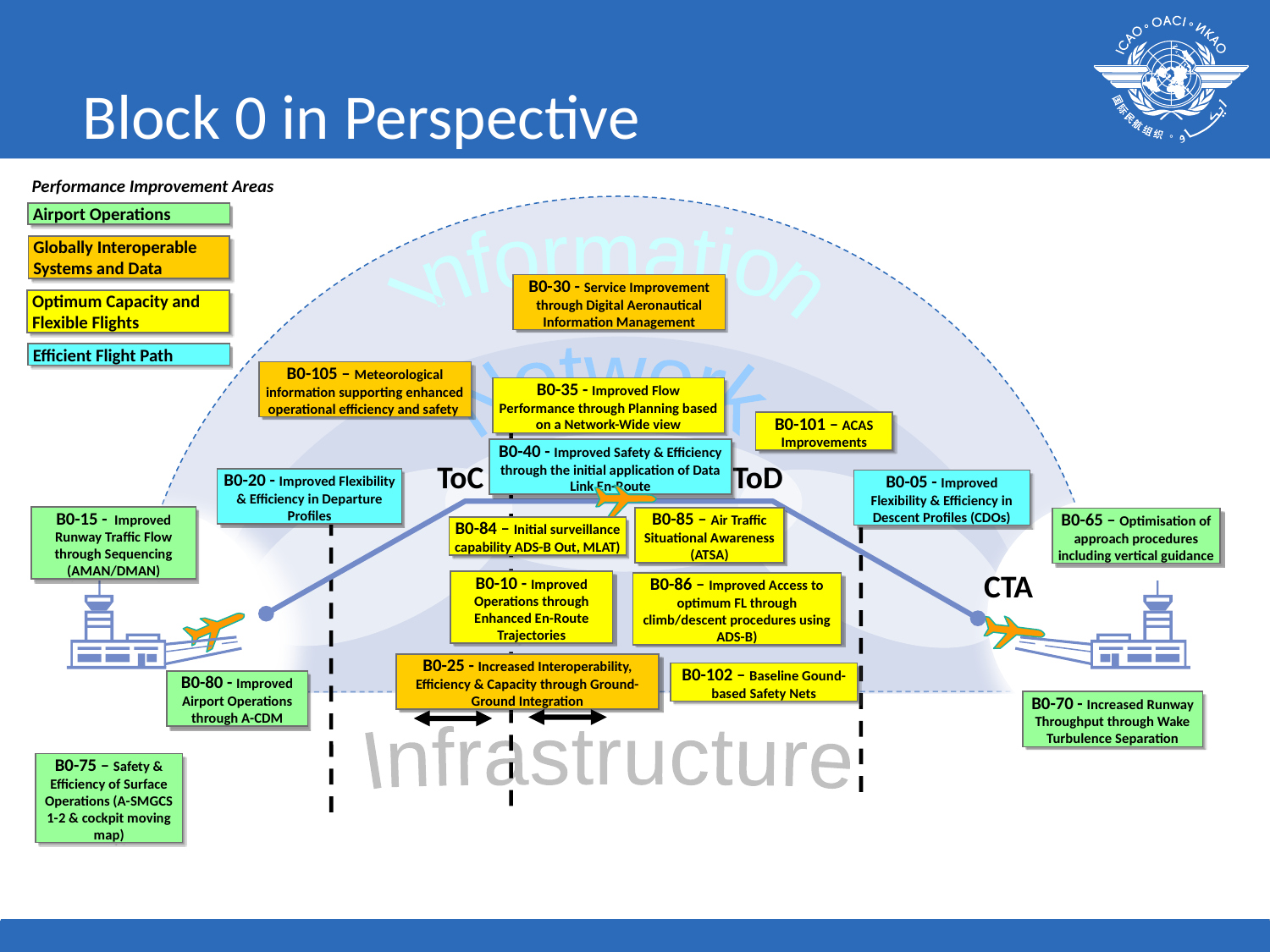

# Block 0 in Perspective
Performance Improvement Areas
Airport Operations
Globally Interoperable Systems and Data
Optimum Capacity and Flexible Flights
Efficient Flight Path

Information
B0-30 - Service Improvement through Digital Aeronautical Information Management

B0-105 – Meteorological information supporting enhanced operational efficiency and safety
Network
B0-35 - Improved Flow Performance through Planning based on a Network-Wide view
B0-101 – ACAS Improvements

B0-40 - Improved Safety & Efficiency through the initial application of Data Link En-Route
ToC
ToD
B0-05 - Improved Flexibility & Efficiency in Descent Profiles (CDOs)
B0-20 - Improved Flexibility & Efficiency in Departure Profiles

B0-65 – Optimisation of approach procedures including vertical guidance

B0-15 -  Improved Runway Traffic Flow through Sequencing (AMAN/DMAN)

B0-85 – Air Traffic Situational Awareness (ATSA)
B0-84 – Initial surveillance capability ADS-B Out, MLAT)

CTA
B0-10 - Improved Operations through Enhanced En-Route Trajectories
B0-86 – Improved Access to optimum FL through climb/descent procedures using ADS-B)

B0-25 - Increased Interoperability, Efficiency & Capacity through Ground-Ground Integration
B0-102 – Baseline Gound-based Safety Nets
B0-80 - Improved Airport Operations through A-CDM
B0-70 - Increased Runway Throughput through Wake Turbulence Separation

B0-75 – Safety & Efficiency of Surface Operations (A-SMGCS 1-2 & cockpit moving map)
Infrastructure